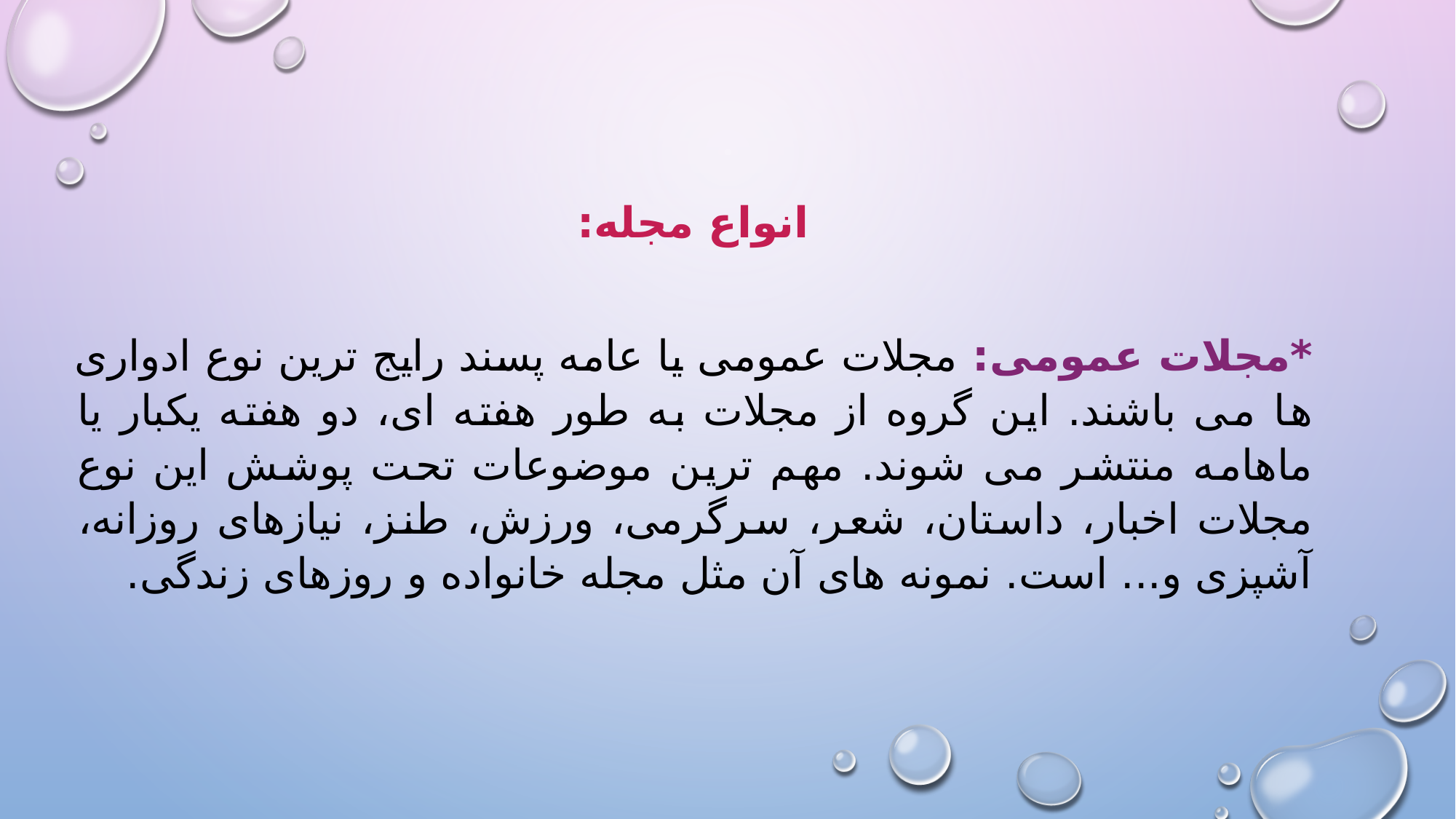

انواع مجله:

*مجلات عمومی: مجلات عمومی یا عامه پسند رایج ترین نوع ادواری ها می باشند. این گروه از مجلات به طور هفته ای، دو هفته یکبار یا ماهامه منتشر می شوند. مهم ترین موضوعات تحت پوشش این نوع مجلات اخبار، داستان، شعر، سرگرمی، ورزش، طنز، نیازهای روزانه، آشپزی و... است. نمونه های آن مثل مجله خانواده و روزهای زندگی.